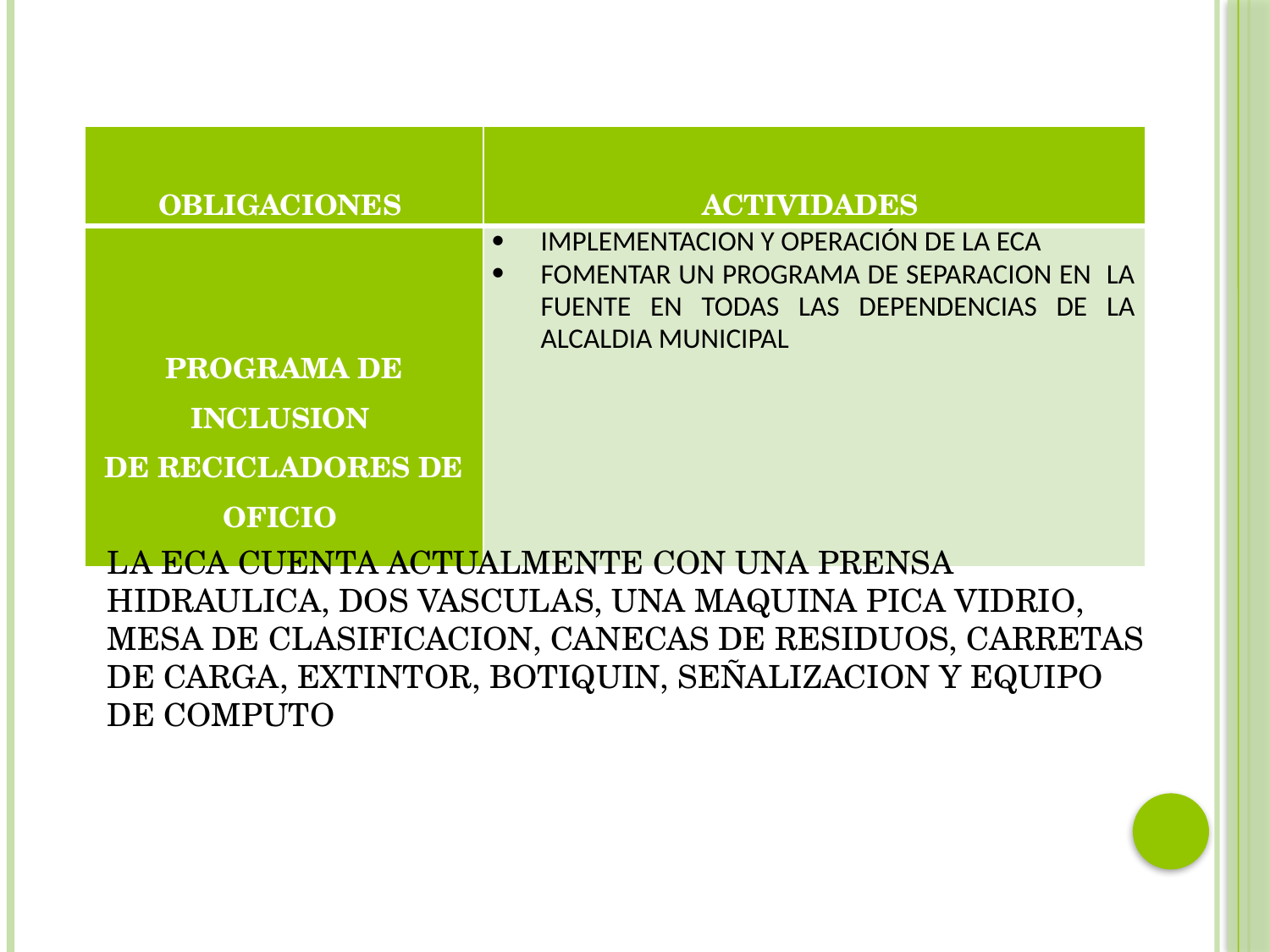

| OBLIGACIONES | ACTIVIDADES |
| --- | --- |
| PROGRAMA DE INCLUSION DE RECICLADORES DE OFICIO | IMPLEMENTACION Y OPERACIÓN DE LA ECA FOMENTAR UN PROGRAMA DE SEPARACION EN LA FUENTE EN TODAS LAS DEPENDENCIAS DE LA ALCALDIA MUNICIPAL |
LA ECA CUENTA ACTUALMENTE CON UNA PRENSA HIDRAULICA, DOS VASCULAS, UNA MAQUINA PICA VIDRIO, MESA DE CLASIFICACION, CANECAS DE RESIDUOS, CARRETAS DE CARGA, EXTINTOR, BOTIQUIN, SEÑALIZACION Y EQUIPO DE COMPUTO